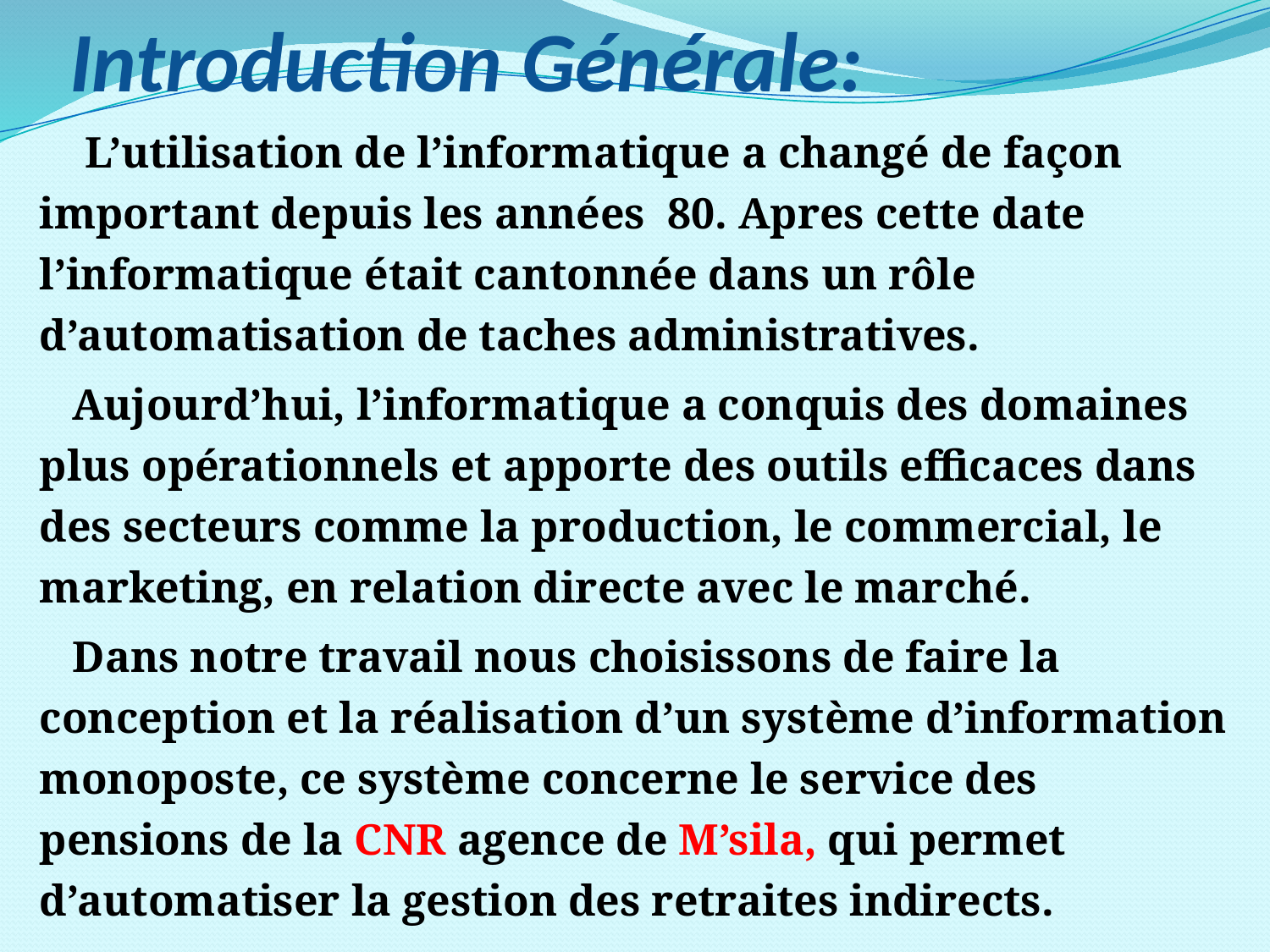

# Introduction Générale:
     L’utilisation de l’informatique a changé de façon important depuis les années  80. Apres cette date l’informatique était cantonnée dans un rôle d’automatisation de taches administratives.
   Aujourd’hui, l’informatique a conquis des domaines plus opérationnels et apporte des outils efficaces dans des secteurs comme la production, le commercial, le marketing, en relation directe avec le marché.
   Dans notre travail nous choisissons de faire la conception et la réalisation d’un système d’information monoposte, ce système concerne le service des pensions de la CNR agence de M’sila, qui permet d’automatiser la gestion des retraites indirects.